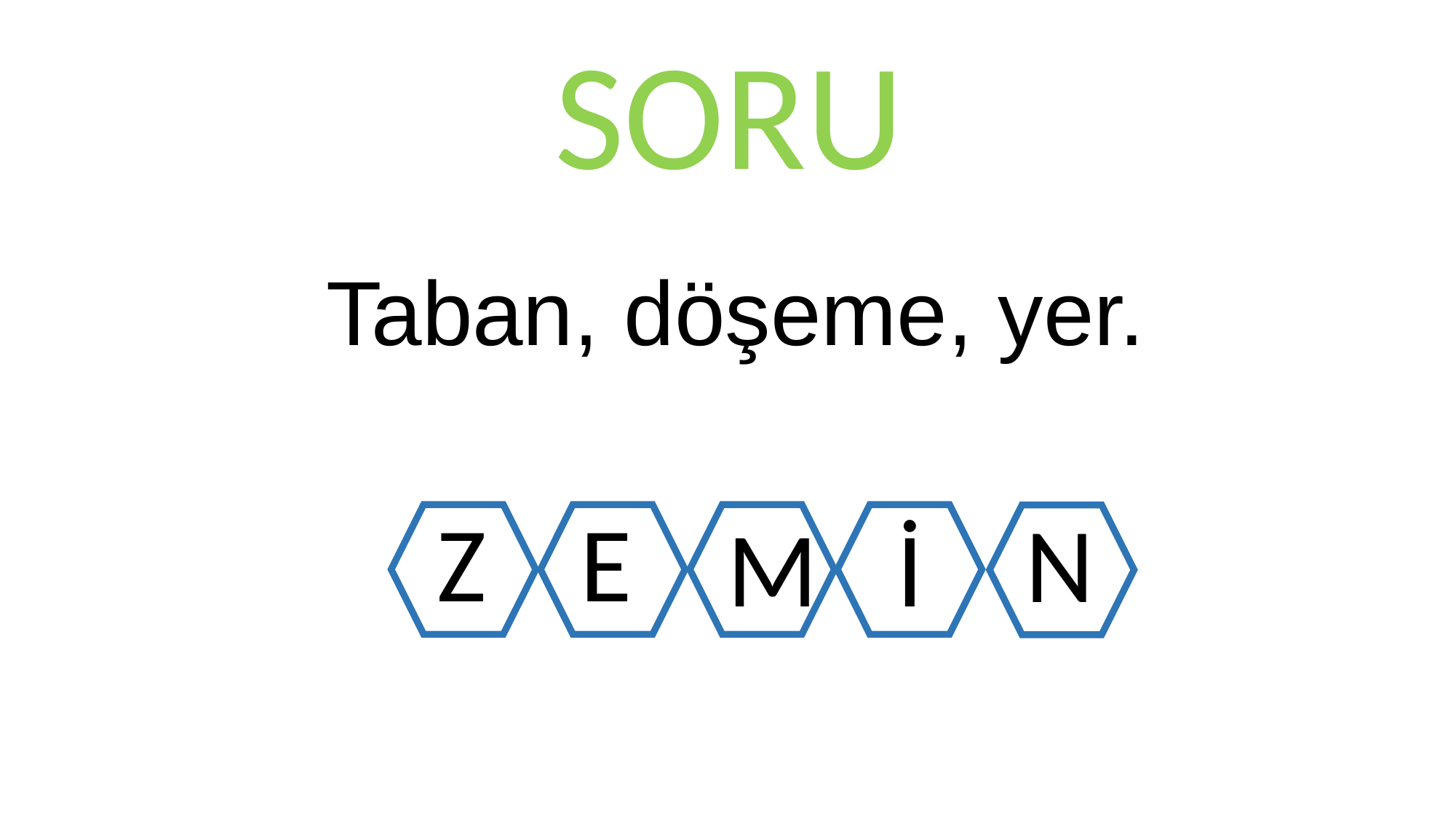

SORU
Taban, döşeme, yer.
Z
E
N
M
İ